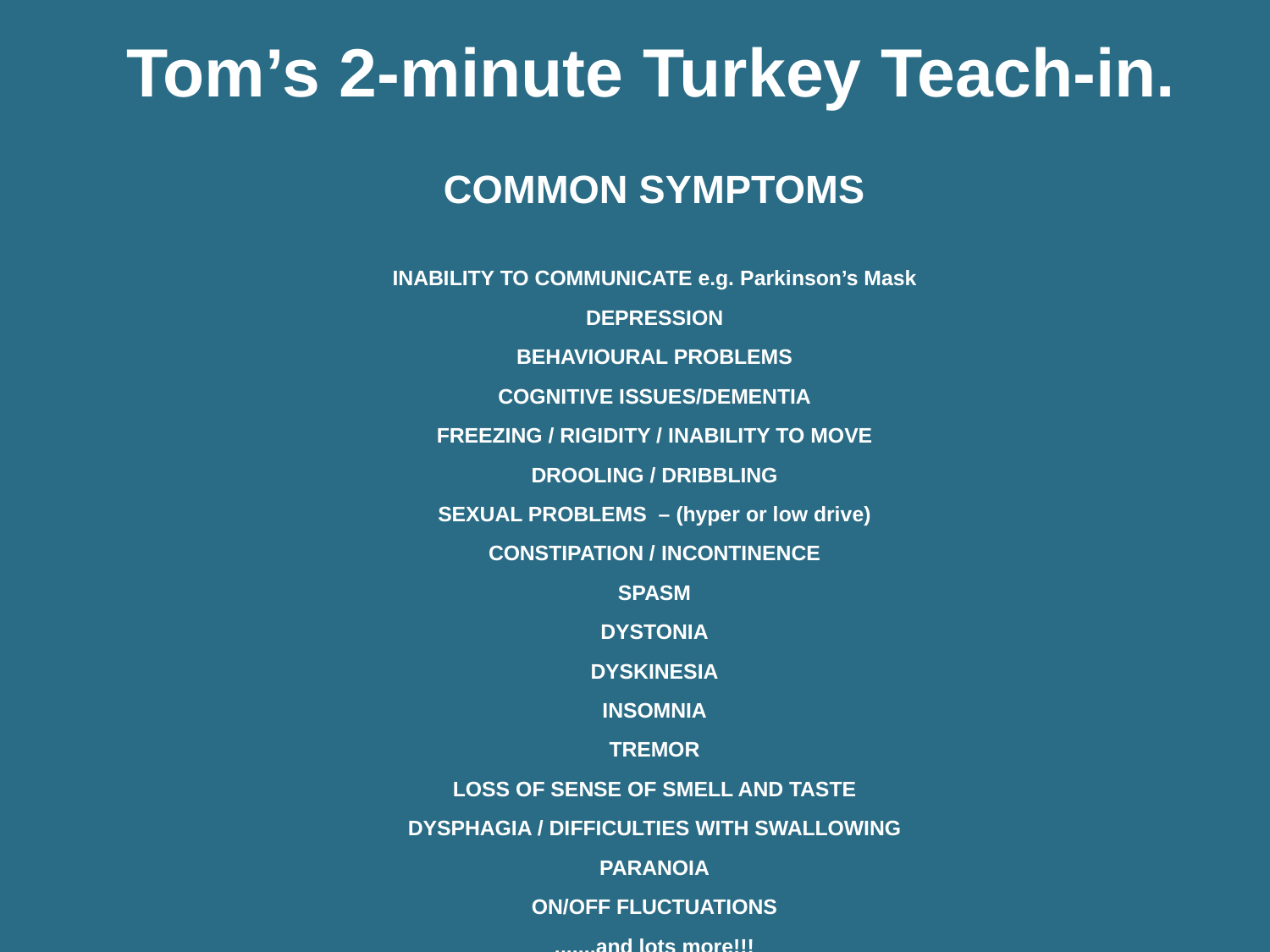

# Tom’s 2-minute Turkey Teach-in.
COMMON SYMPTOMS

INABILITY TO COMMUNICATE e.g. Parkinson’s Mask
DEPRESSION
BEHAVIOURAL PROBLEMS
COGNITIVE ISSUES/DEMENTIA
FREEZING / RIGIDITY / INABILITY TO MOVE
DROOLING / DRIBBLING
SEXUAL PROBLEMS  – (hyper or low drive)
CONSTIPATION / INCONTINENCE
SPASM
DYSTONIA
DYSKINESIA
INSOMNIA
TREMOR
LOSS OF SENSE OF SMELL AND TASTE
DYSPHAGIA / DIFFICULTIES WITH SWALLOWING
PARANOIA
ON/OFF FLUCTUATIONS
.......and lots more!!!